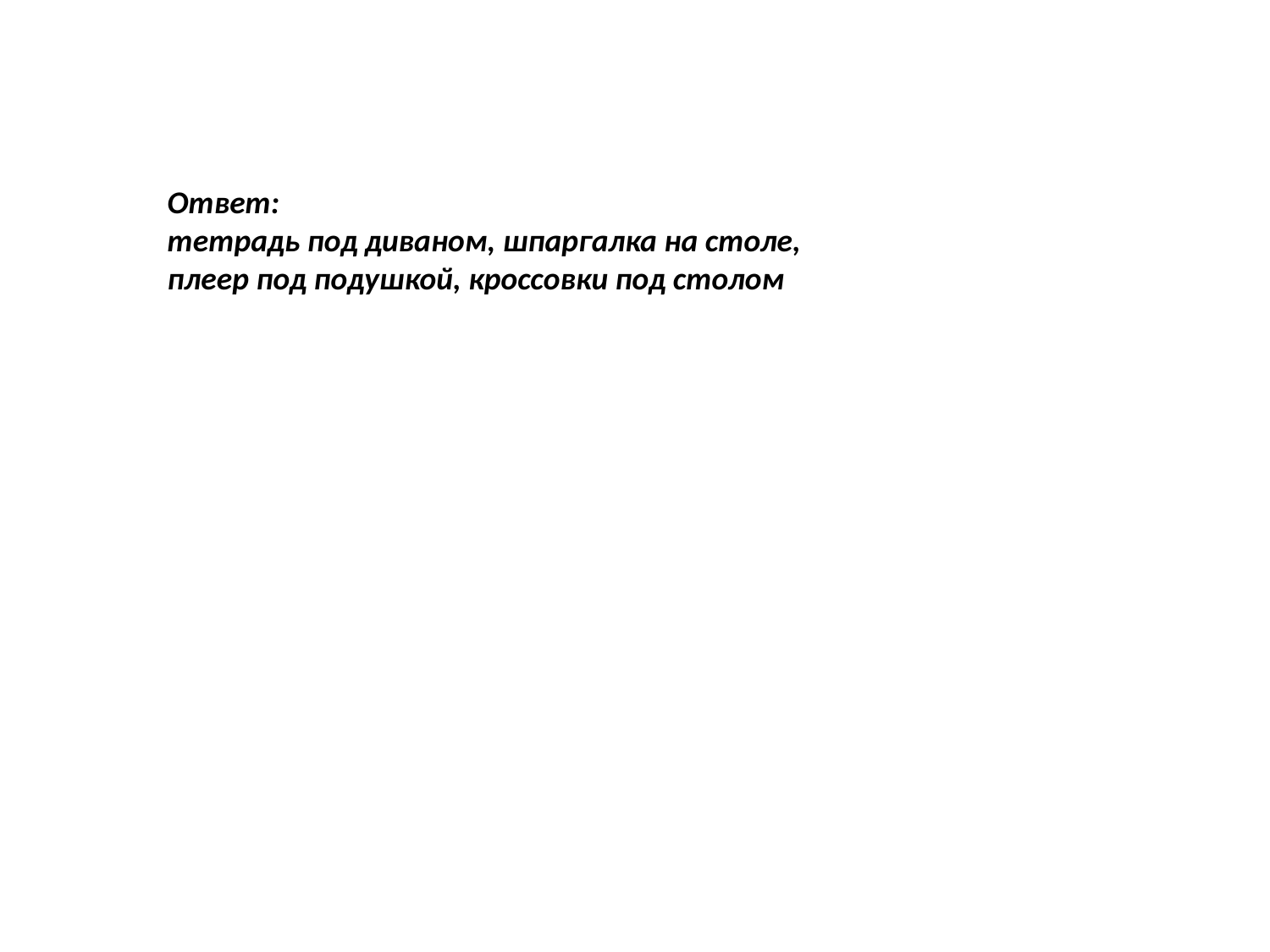

Ответ:
тетрадь под диваном, шпаргалка на столе,
плеер под подушкой, кроссовки под столом